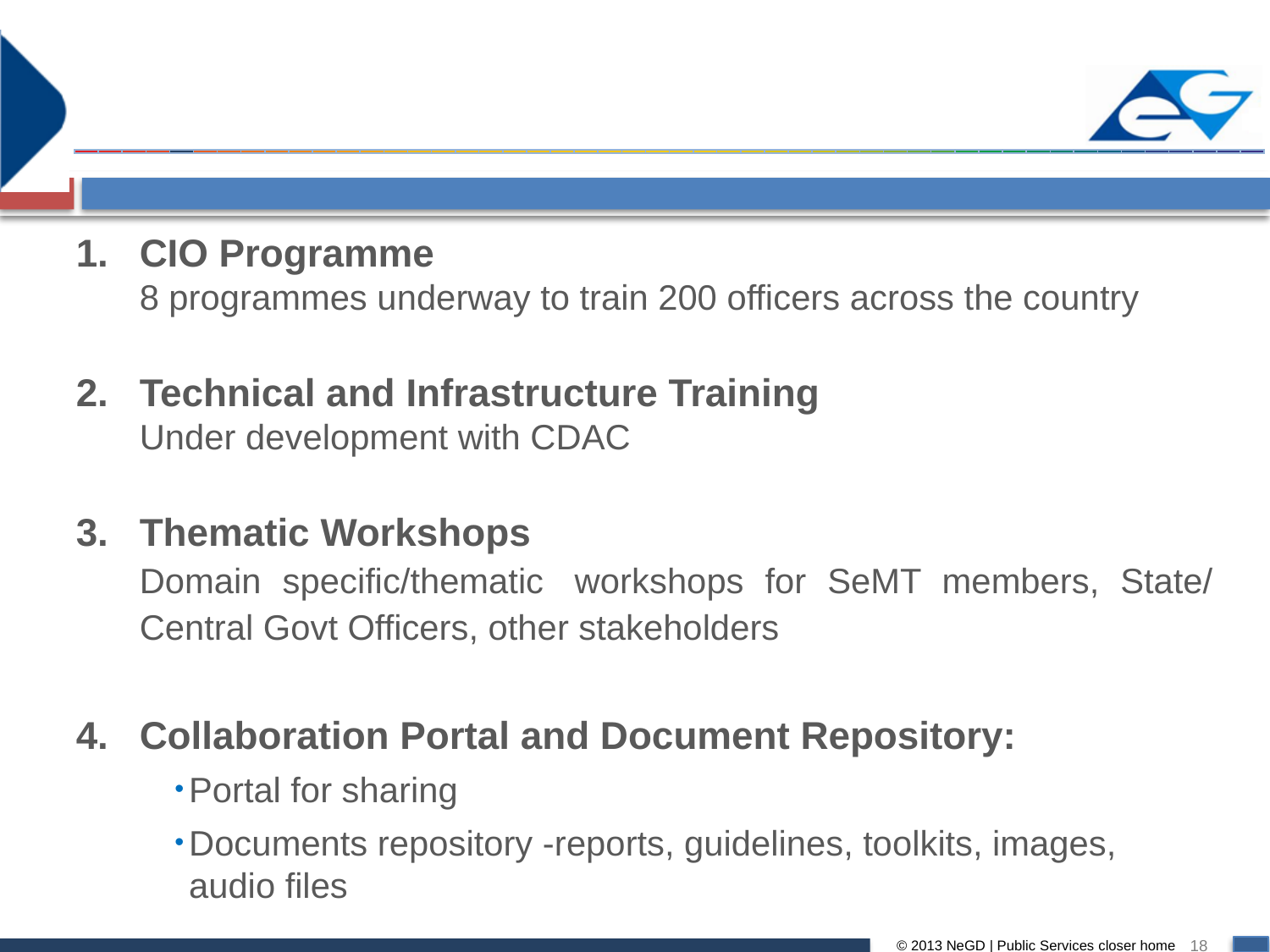

1.	CIO Programme
	8 programmes underway to train 200 officers across the country

2.	Technical and Infrastructure Training
	Under development with CDAC

3.	Thematic Workshops
	Domain specific/thematic  workshops for SeMT members, State/ Central Govt Officers, other stakeholders

4.	Collaboration Portal and Document Repository:
Portal for sharing
Documents repository -reports, guidelines, toolkits, images, audio files